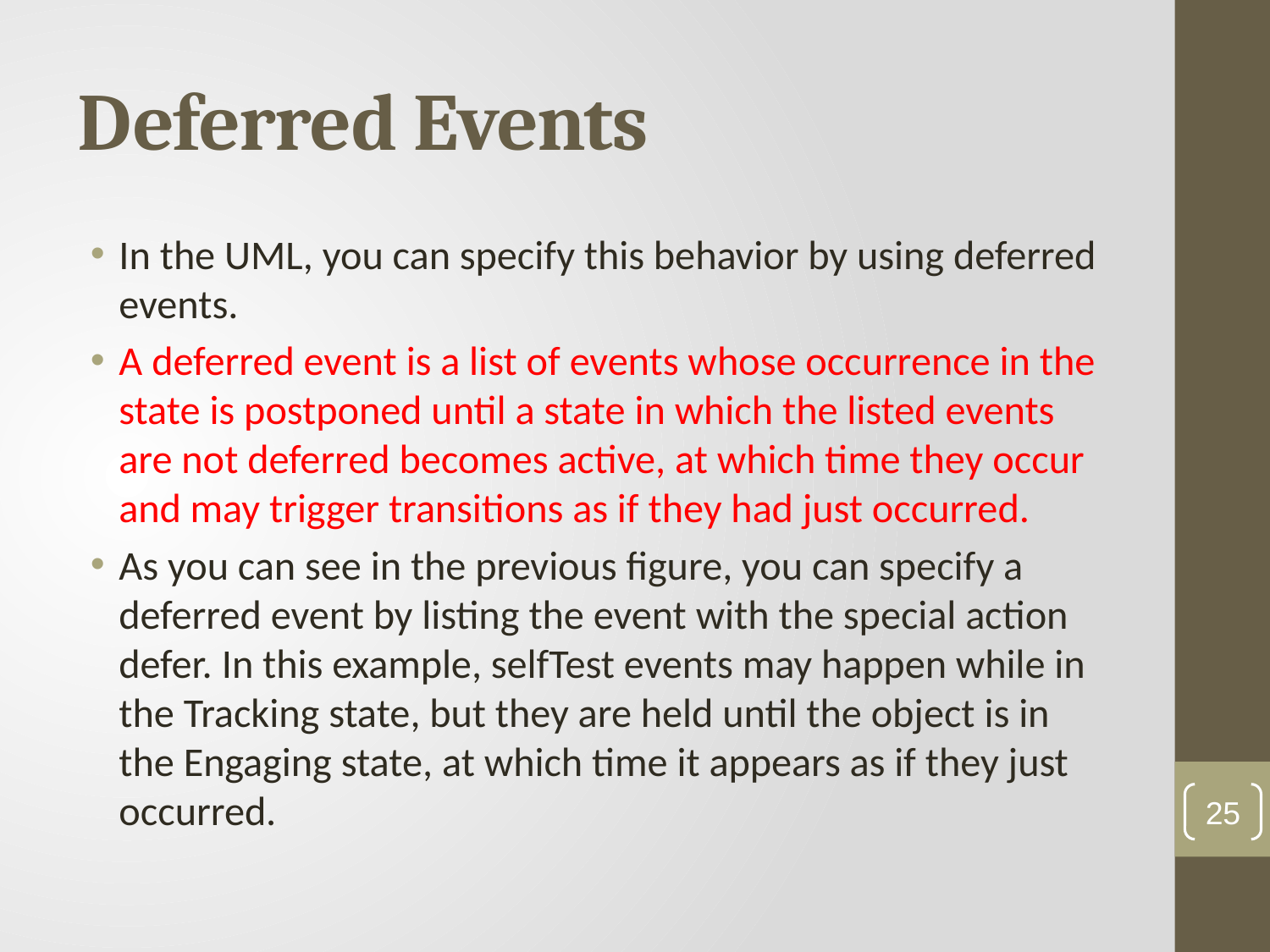

# Deferred Events
In the UML, you can specify this behavior by using deferred events.
A deferred event is a list of events whose occurrence in the state is postponed until a state in which the listed events are not deferred becomes active, at which time they occur and may trigger transitions as if they had just occurred.
As you can see in the previous figure, you can specify a deferred event by listing the event with the special action defer. In this example, selfTest events may happen while in the Tracking state, but they are held until the object is in the Engaging state, at which time it appears as if they just occurred.
25